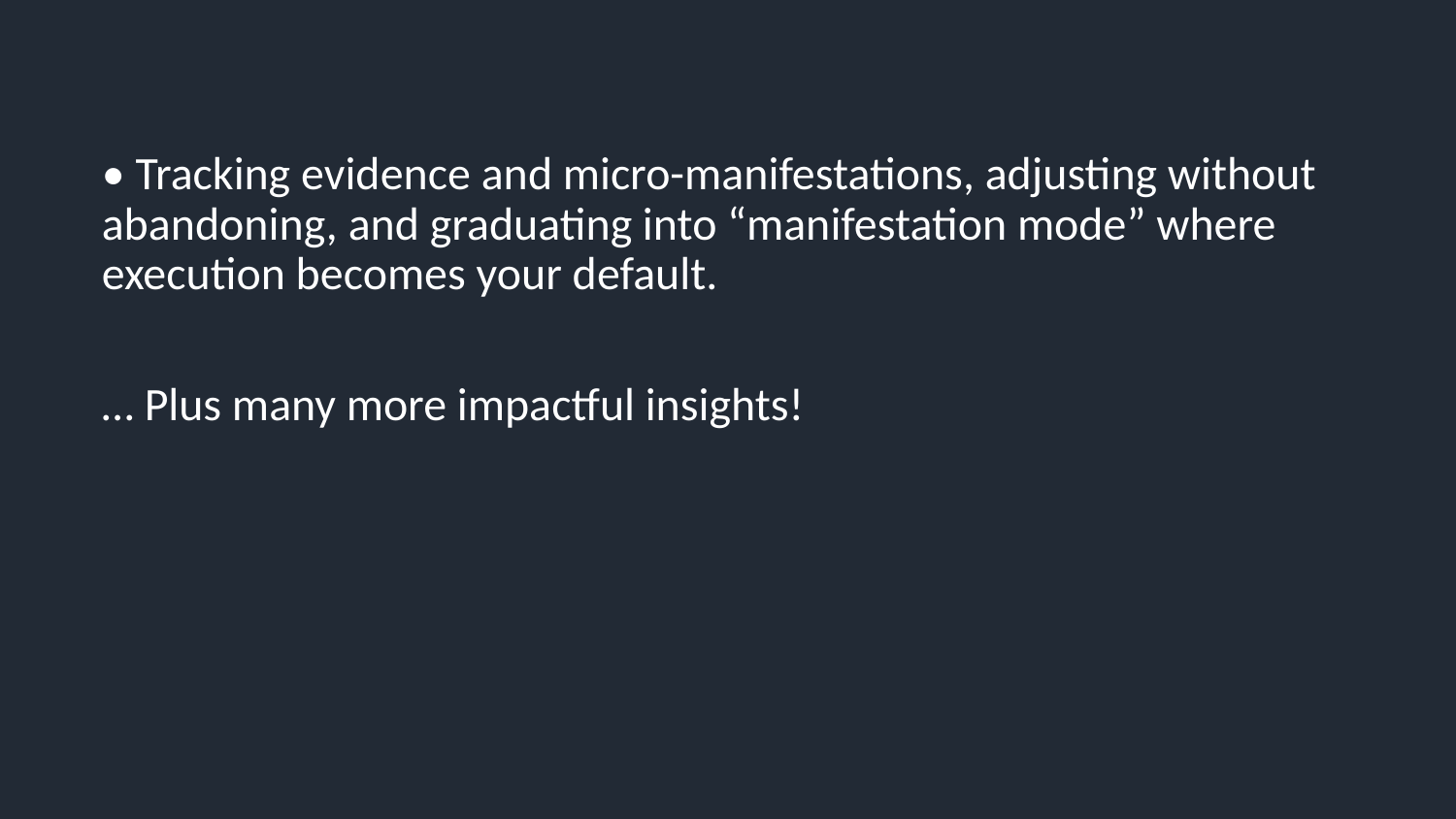

• Tracking evidence and micro-manifestations, adjusting without abandoning, and graduating into “manifestation mode” where execution becomes your default.

… Plus many more impactful insights!